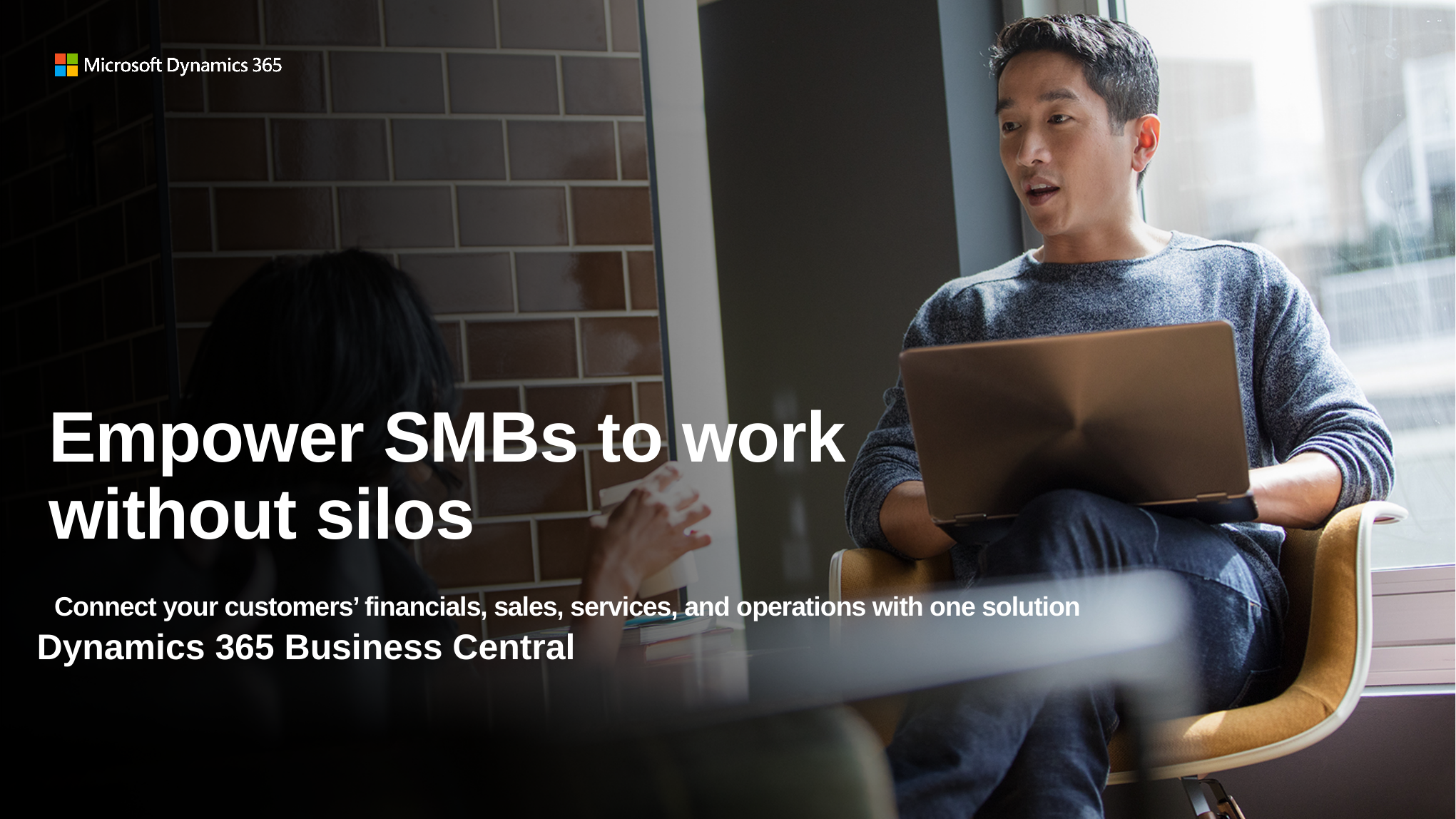

# Empower SMBs to work without silos
Connect your customers’ financials, sales, services, and operations with one solution
Dynamics 365 Business Central